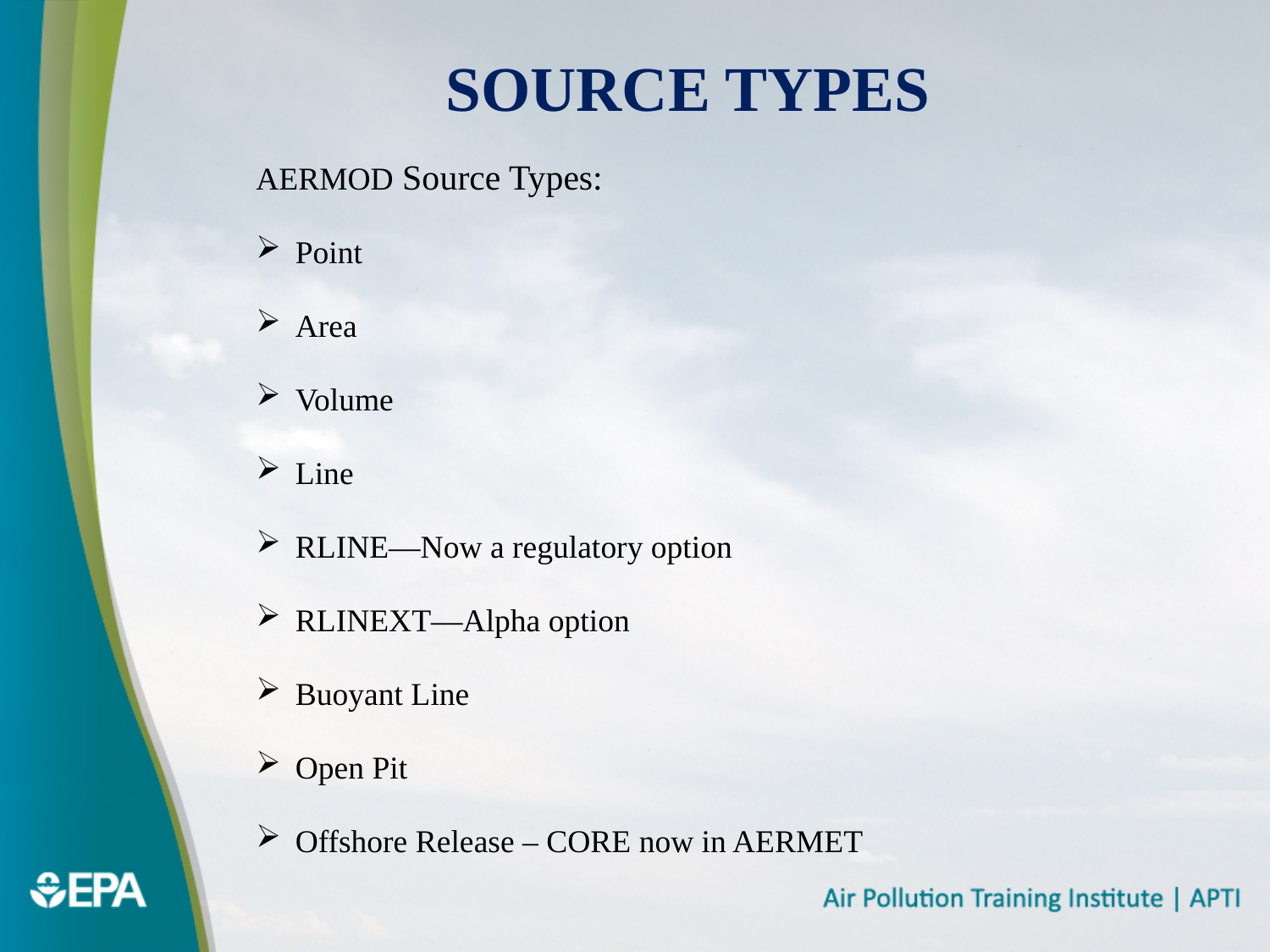

# Source Types
AERMOD Source Types:
Point
Area
Volume
Line
RLINE—Now a regulatory option
RLINEXT—Alpha option
Buoyant Line
Open Pit
Offshore Release – CORE now in AERMET